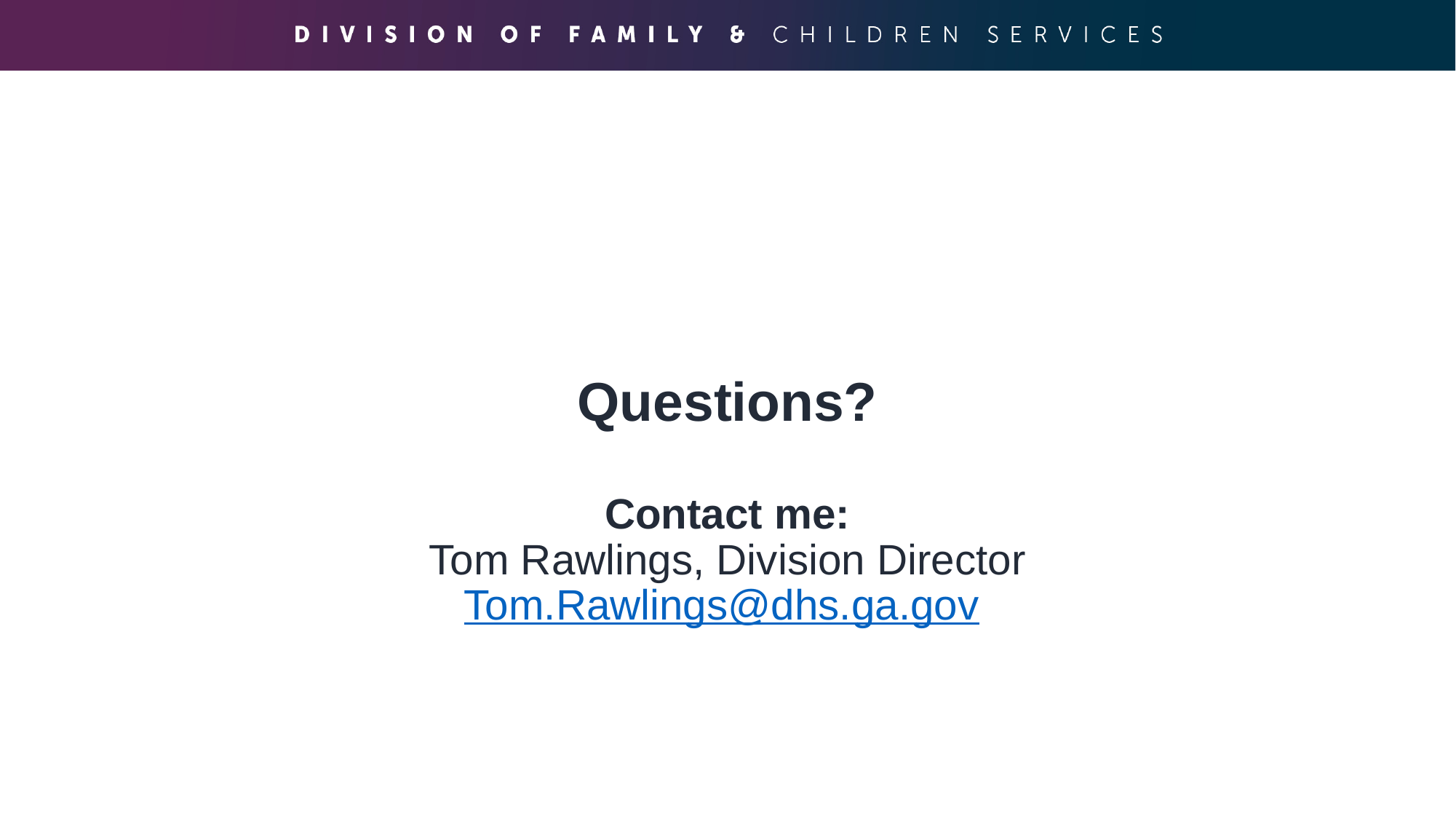

# Questions? Contact me: Tom Rawlings, Division Director Tom.Rawlings@dhs.ga.gov